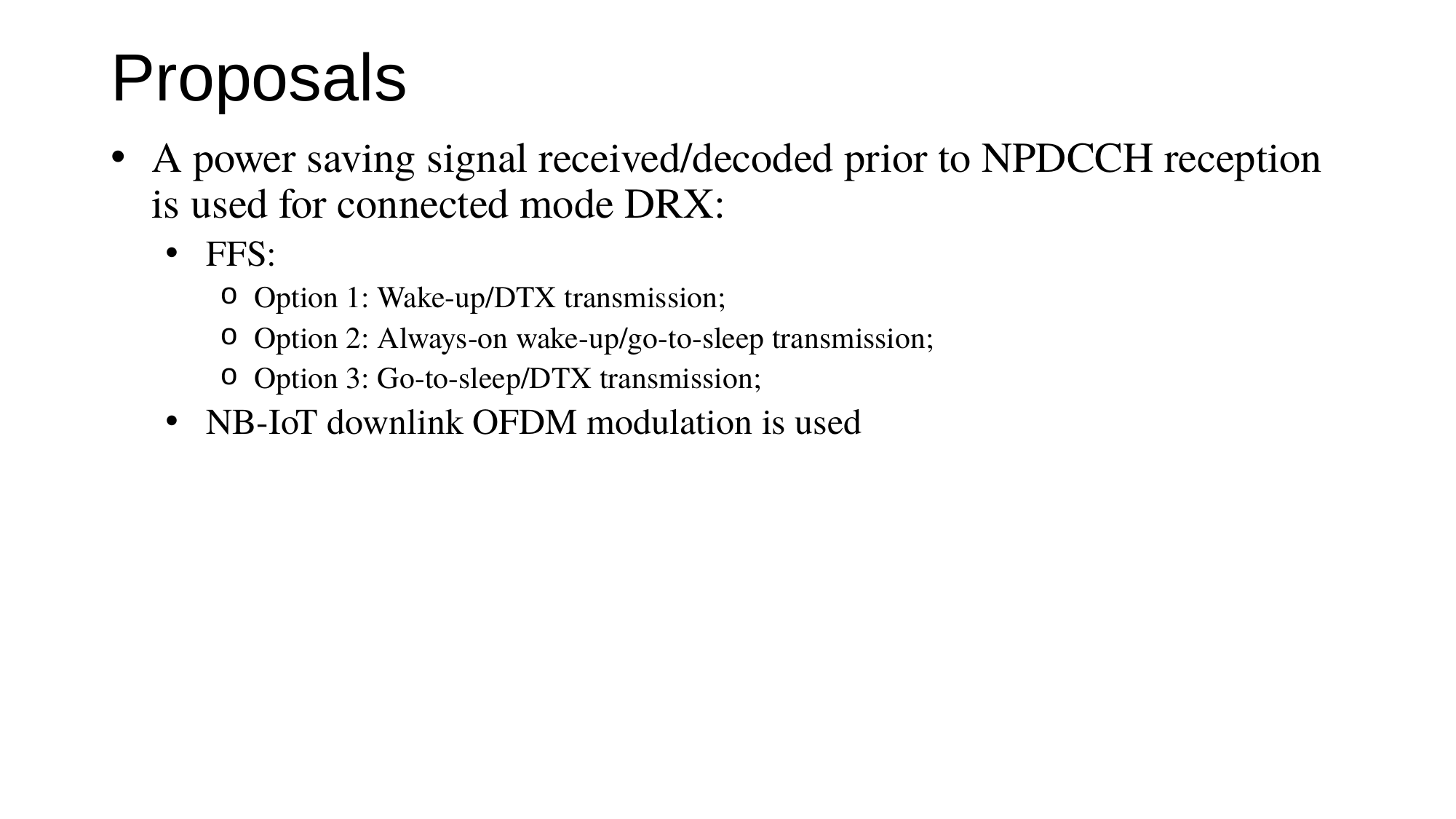

# Proposals
A power saving signal received/decoded prior to NPDCCH reception is used for connected mode DRX:
FFS:
Option 1: Wake-up/DTX transmission;
Option 2: Always-on wake-up/go-to-sleep transmission;
Option 3: Go-to-sleep/DTX transmission;
NB-IoT downlink OFDM modulation is used